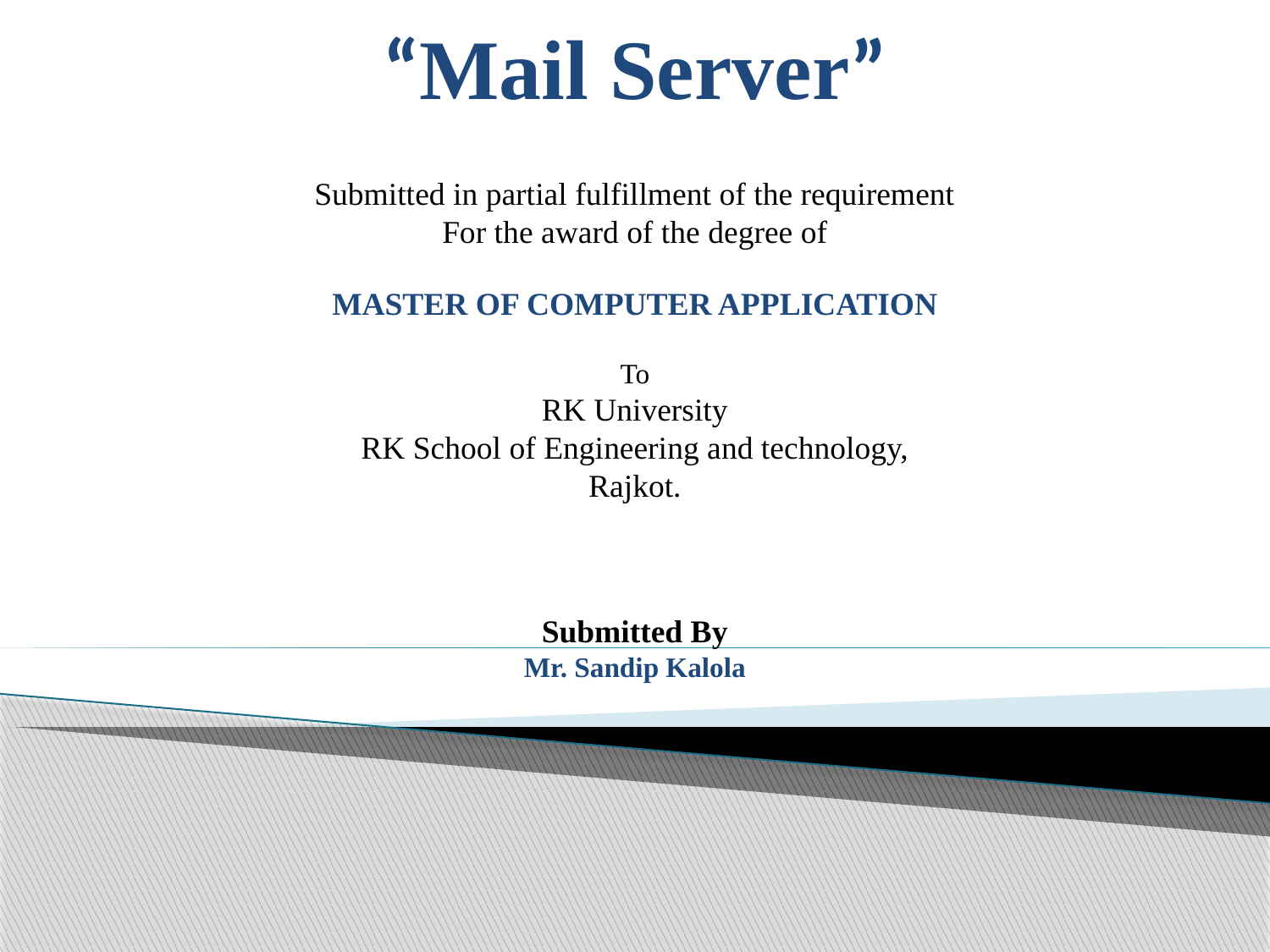

PROJECT REPORT ON
“Mail Server”
Submitted in partial fulfillment of the requirement
For the award of the degree of
MASTER OF COMPUTER APPLICATION
To
RK University
RK School of Engineering and technology,
Rajkot.
Submitted By
Mr. Sandip Kalola